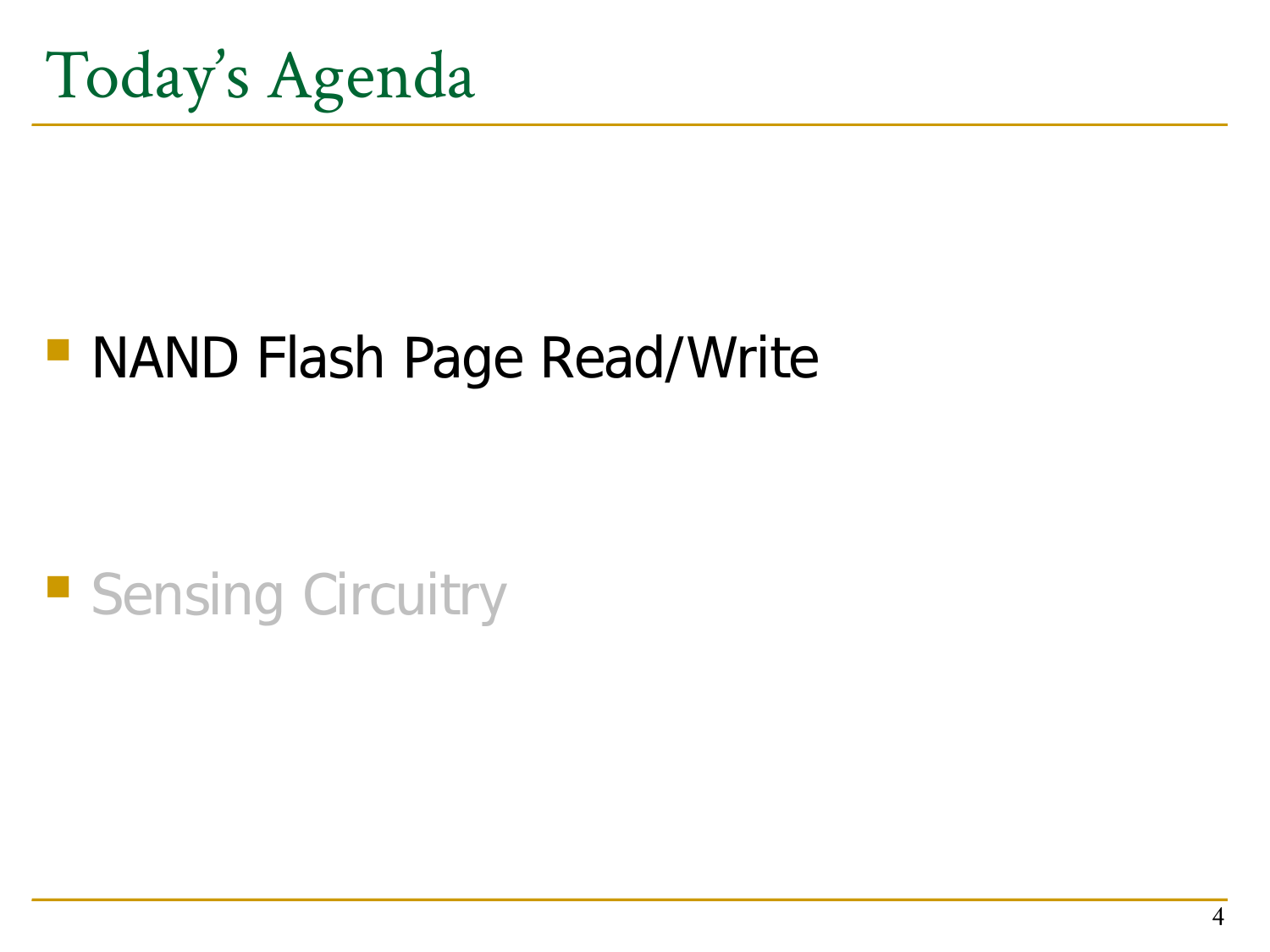

# Today’s Agenda
NAND Flash Page Read/Write

Sensing Circuitry

4